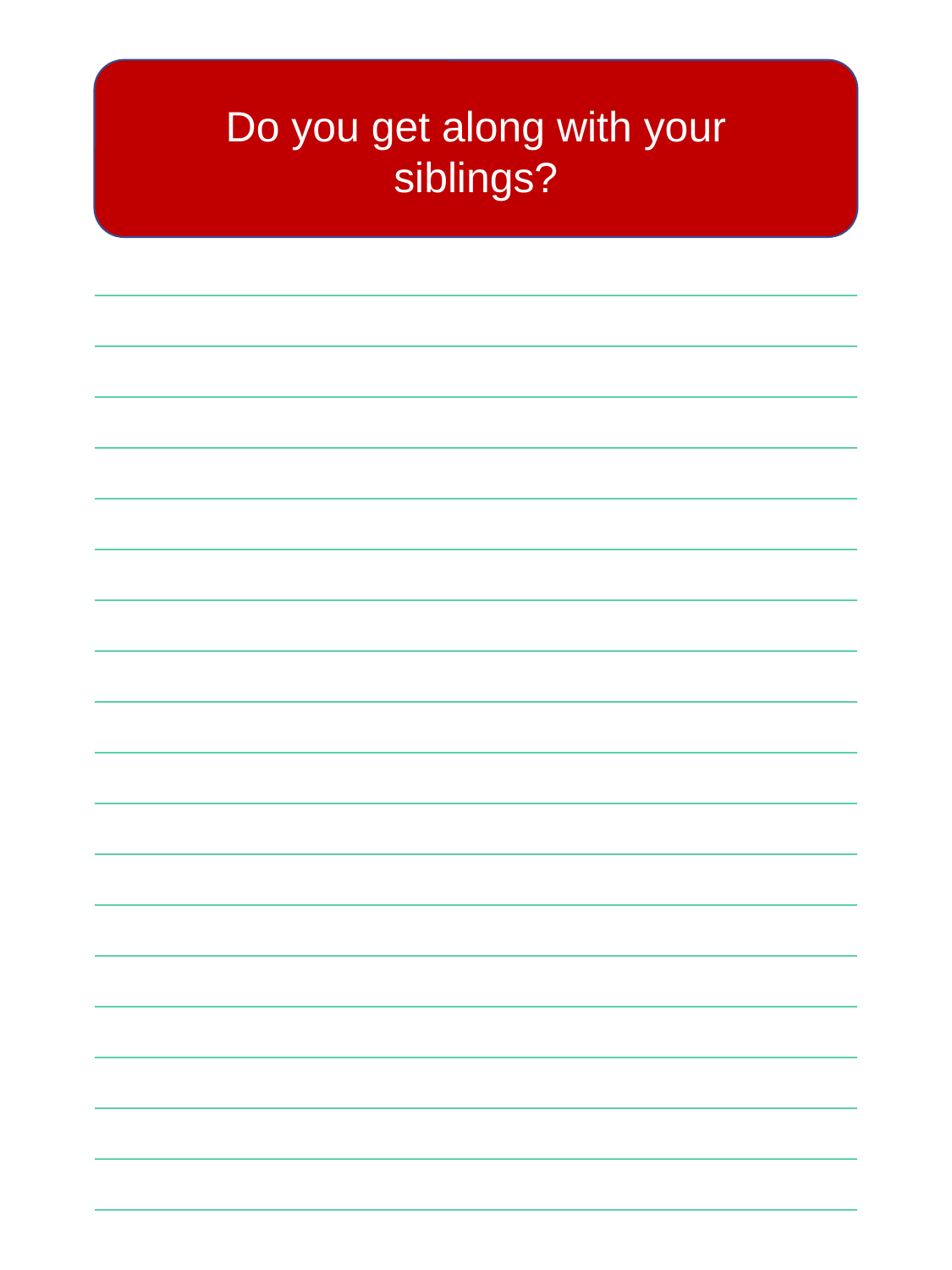

Do you get along with your siblings?
|  |
| --- |
|  |
|  |
|  |
|  |
|  |
|  |
|  |
|  |
|  |
|  |
|  |
|  |
|  |
|  |
|  |
|  |
|  |